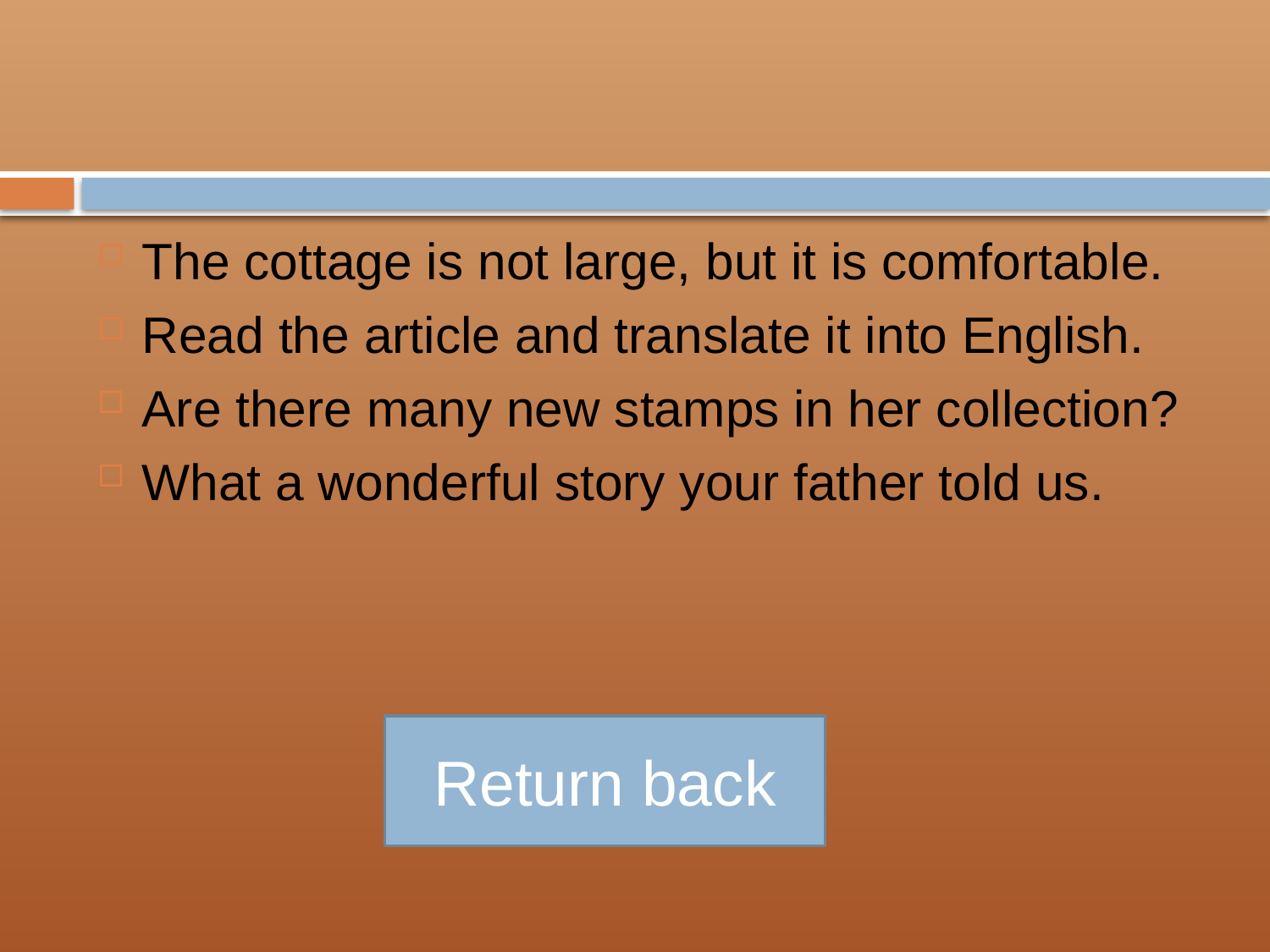

#
The cottage is not large, but it is comfortable.
Read the article and translate it into English.
Are there many new stamps in her collection?
What a wonderful story your father told us.
Return back